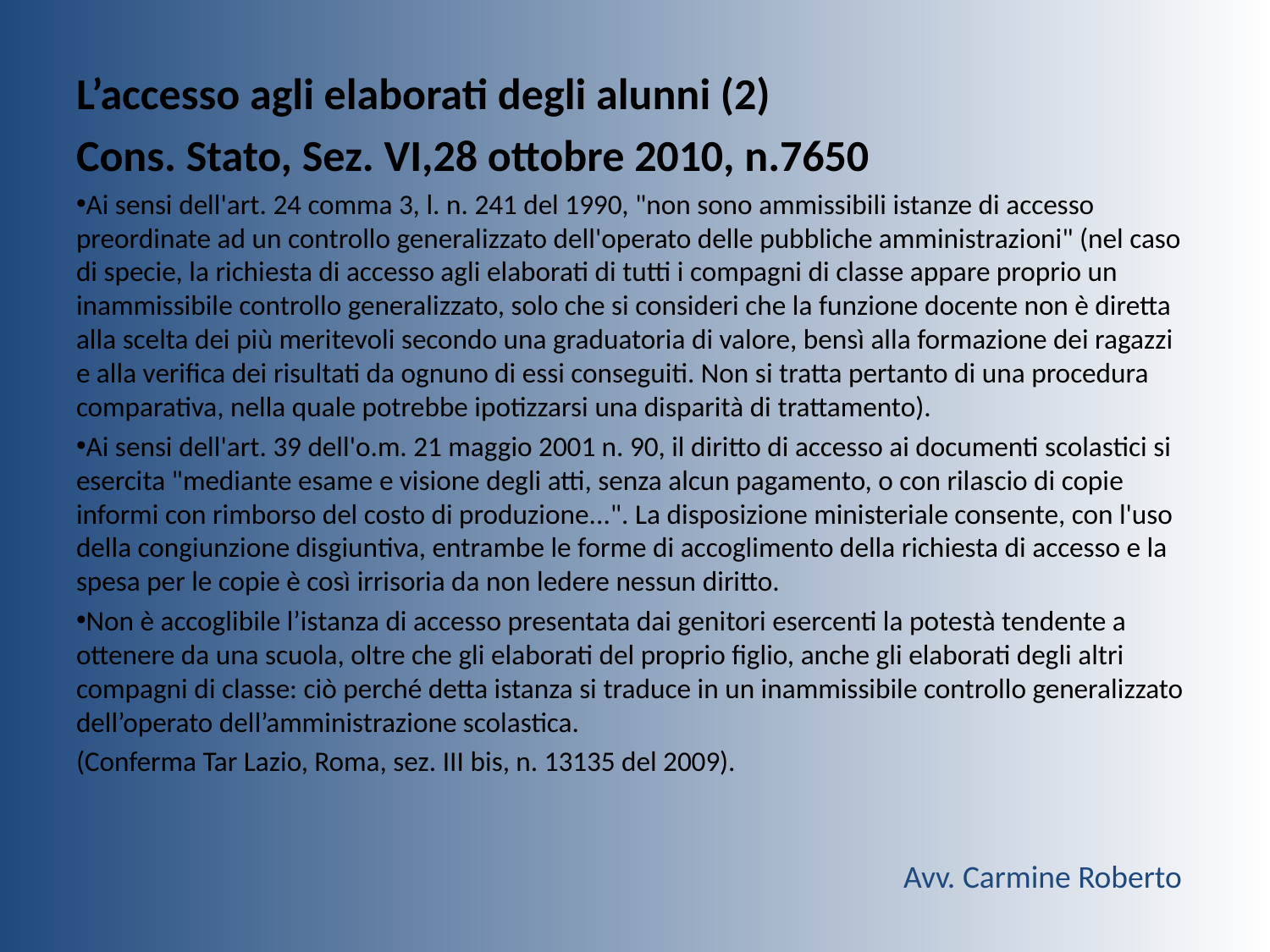

L’accesso agli elaborati degli alunni (2)
Cons. Stato, Sez. VI,28 ottobre 2010, n.7650
Ai sensi dell'art. 24 comma 3, l. n. 241 del 1990, "non sono ammissibili istanze di accesso preordinate ad un controllo generalizzato dell'operato delle pubbliche amministrazioni" (nel caso di specie, la richiesta di accesso agli elaborati di tutti i compagni di classe appare proprio un inammissibile controllo generalizzato, solo che si consideri che la funzione docente non è diretta alla scelta dei più meritevoli secondo una graduatoria di valore, bensì alla formazione dei ragazzi e alla verifica dei risultati da ognuno di essi conseguiti. Non si tratta pertanto di una procedura comparativa, nella quale potrebbe ipotizzarsi una disparità di trattamento).
Ai sensi dell'art. 39 dell'o.m. 21 maggio 2001 n. 90, il diritto di accesso ai documenti scolastici si esercita "mediante esame e visione degli atti, senza alcun pagamento, o con rilascio di copie informi con rimborso del costo di produzione...". La disposizione ministeriale consente, con l'uso della congiunzione disgiuntiva, entrambe le forme di accoglimento della richiesta di accesso e la spesa per le copie è così irrisoria da non ledere nessun diritto.
Non è accoglibile l’istanza di accesso presentata dai genitori esercenti la potestà tendente a ottenere da una scuola, oltre che gli elaborati del proprio figlio, anche gli elaborati degli altri compagni di classe: ciò perché detta istanza si traduce in un inammissibile controllo generalizzato dell’operato dell’amministrazione scolastica.
(Conferma Tar Lazio, Roma, sez. III bis, n. 13135 del 2009).

Avv. Carmine Roberto